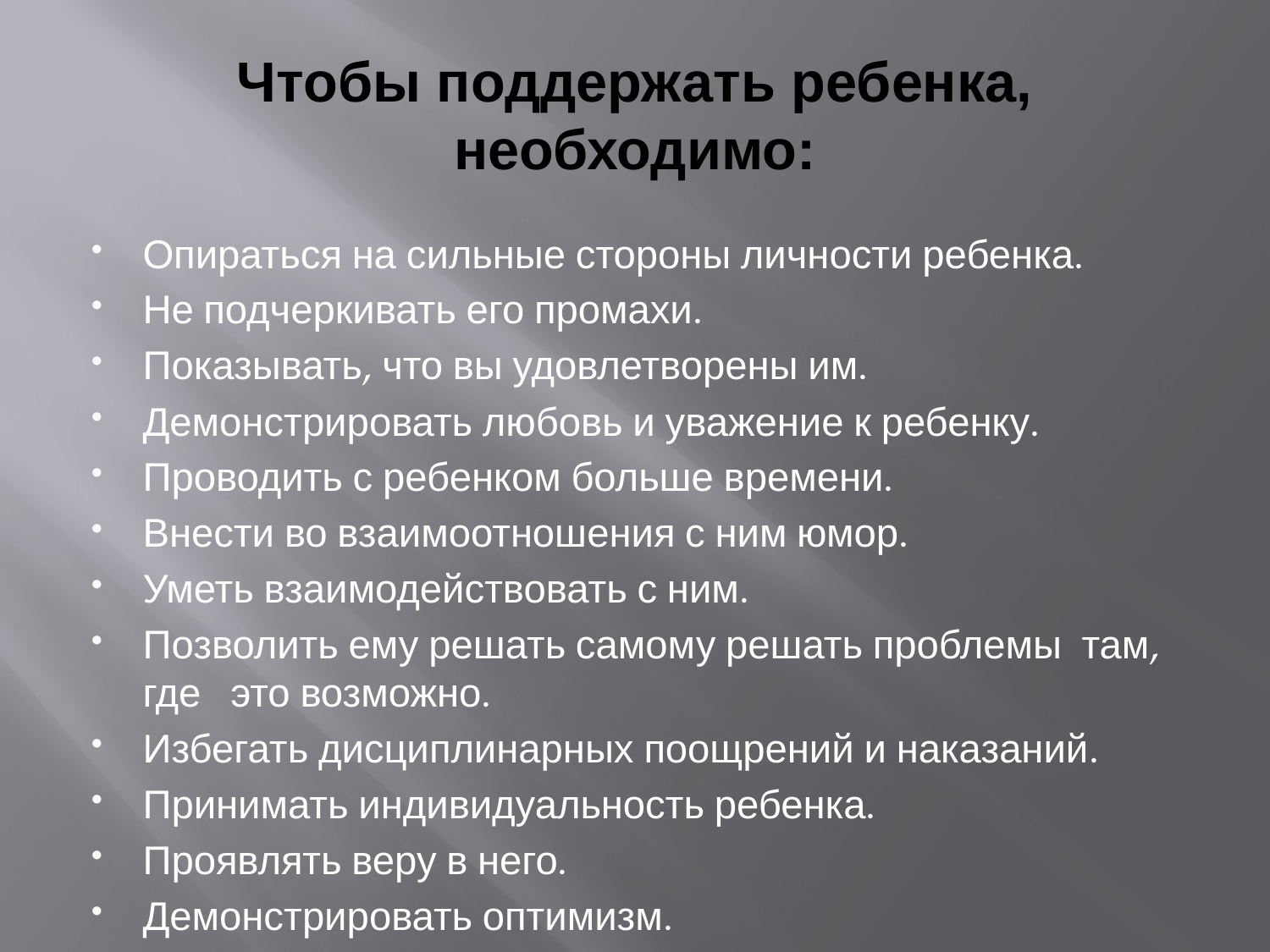

# Чтобы поддержать ребенка, необходимо:
Опираться на сильные стороны личности ребенка.
Не подчеркивать его промахи.
Показывать, что вы удовлетворены им.
Демонстрировать любовь и уважение к ребенку.
Проводить с ребенком больше времени.
Внести во взаимоотношения с ним юмор.
Уметь взаимодействовать с ним.
Позволить ему решать самому решать проблемы  там, где   это возможно.
Избегать дисциплинарных поощрений и наказаний.
Принимать индивидуальность ребенка.
Проявлять веру в него.
Демонстрировать оптимизм.